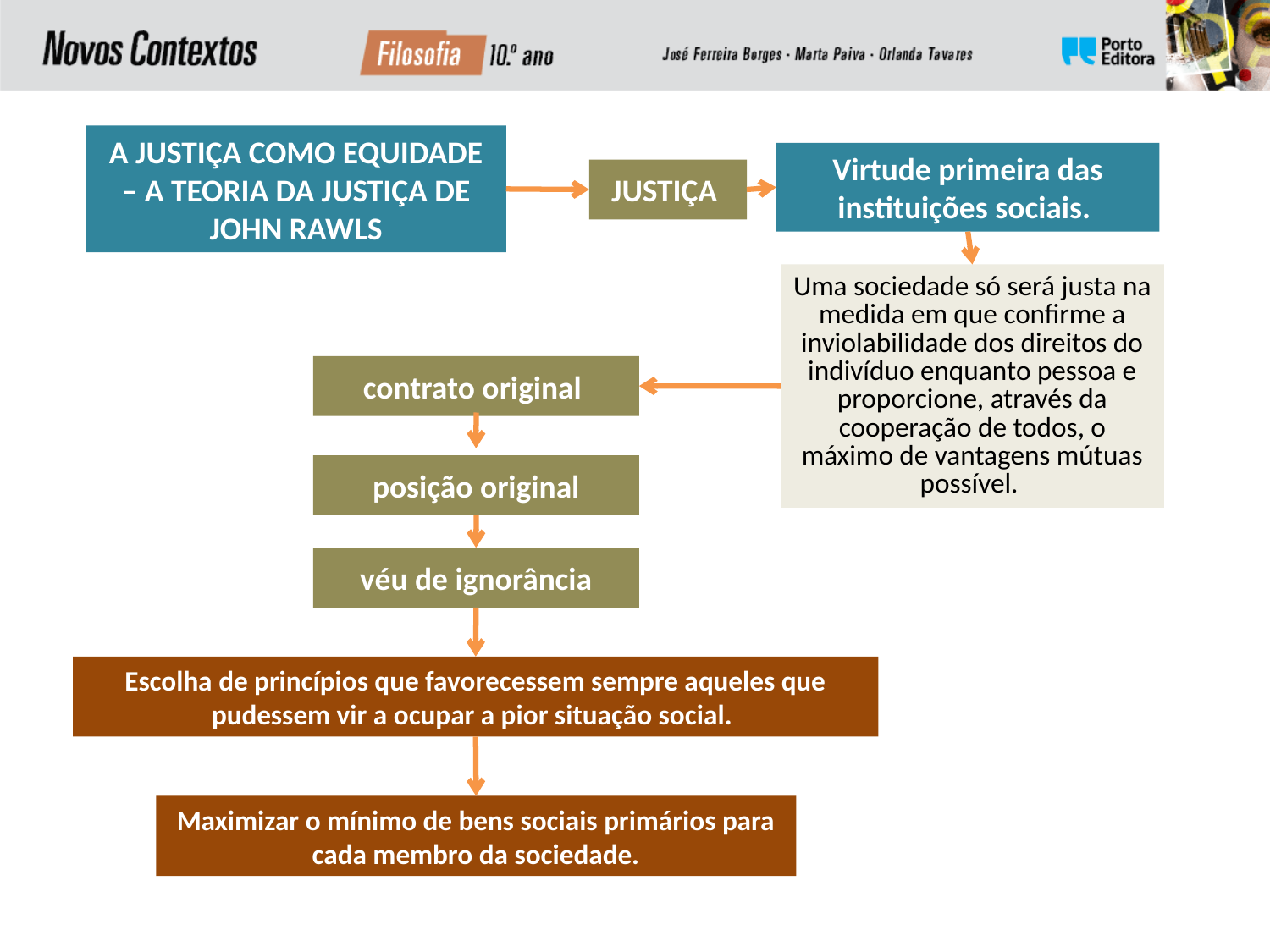

A JUSTIÇA COMO EQUIDADE – A TEORIA DA JUSTIÇA DE JOHN RAWLS
Virtude primeira das instituições sociais.
JUSTIÇA
Uma sociedade só será justa na medida em que confirme a inviolabilidade dos direitos do indivíduo enquanto pessoa e proporcione, através da cooperação de todos, o máximo de vantagens mútuas possível.
contrato original
posição original
véu de ignorância
Escolha de princípios que favorecessem sempre aqueles que pudessem vir a ocupar a pior situação social.
Maximizar o mínimo de bens sociais primários para cada membro da sociedade.